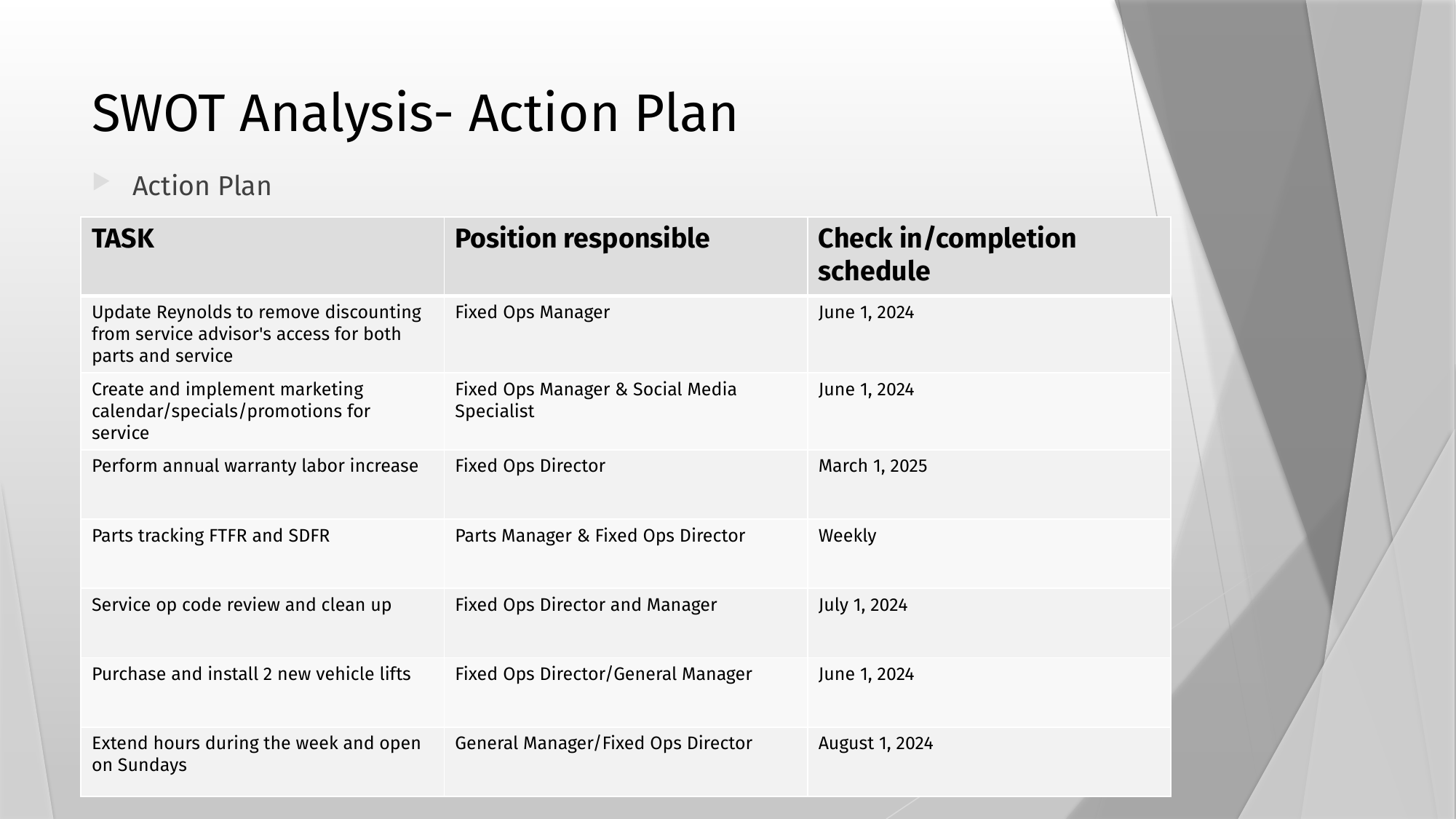

# SWOT Analysis- Action Plan
Action Plan

| TASK | Position responsible | Check in/completion schedule |
| --- | --- | --- |
| Update Reynolds to remove discounting from service advisor's access for both parts and service | Fixed Ops Manager | June 1, 2024 |
| Create and implement marketing calendar/specials/promotions for service | Fixed Ops Manager & Social Media Specialist | June 1, 2024 |
| Perform annual warranty labor increase | Fixed Ops Director | March 1, 2025 |
| Parts tracking FTFR and SDFR | Parts Manager & Fixed Ops Director | Weekly |
| Service op code review and clean up | Fixed Ops Director and Manager | July 1, 2024 |
| Purchase and install 2 new vehicle lifts | Fixed Ops Director/General Manager | June 1, 2024 |
| Extend hours during the week and open on Sundays | General Manager/Fixed Ops Director | August 1, 2024 |